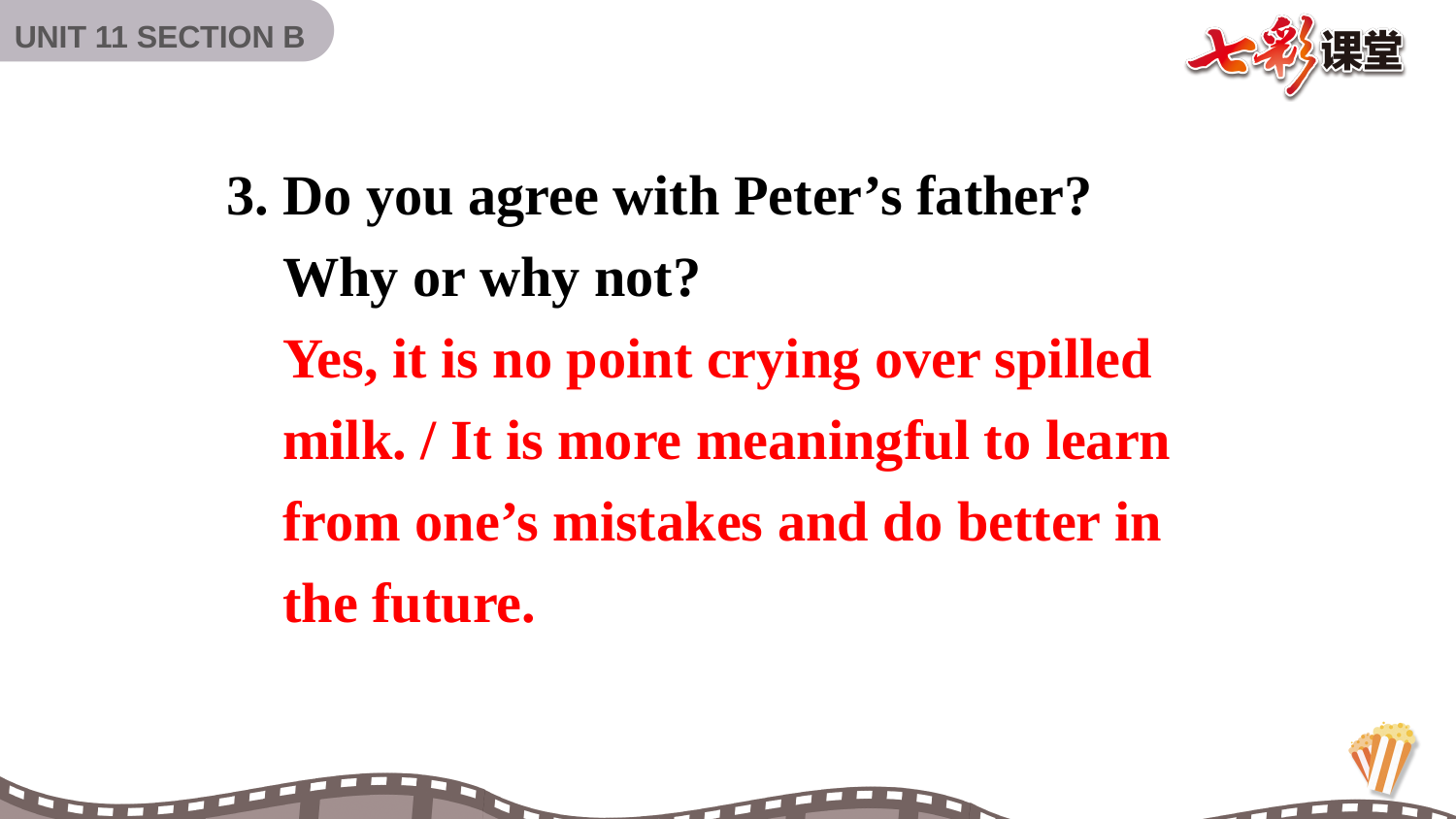

3. Do you agree with Peter’s father?
    Why or why not?
    Yes, it is no point crying over spilled
    milk. / It is more meaningful to learn
    from one’s mistakes and do better in
    the future.